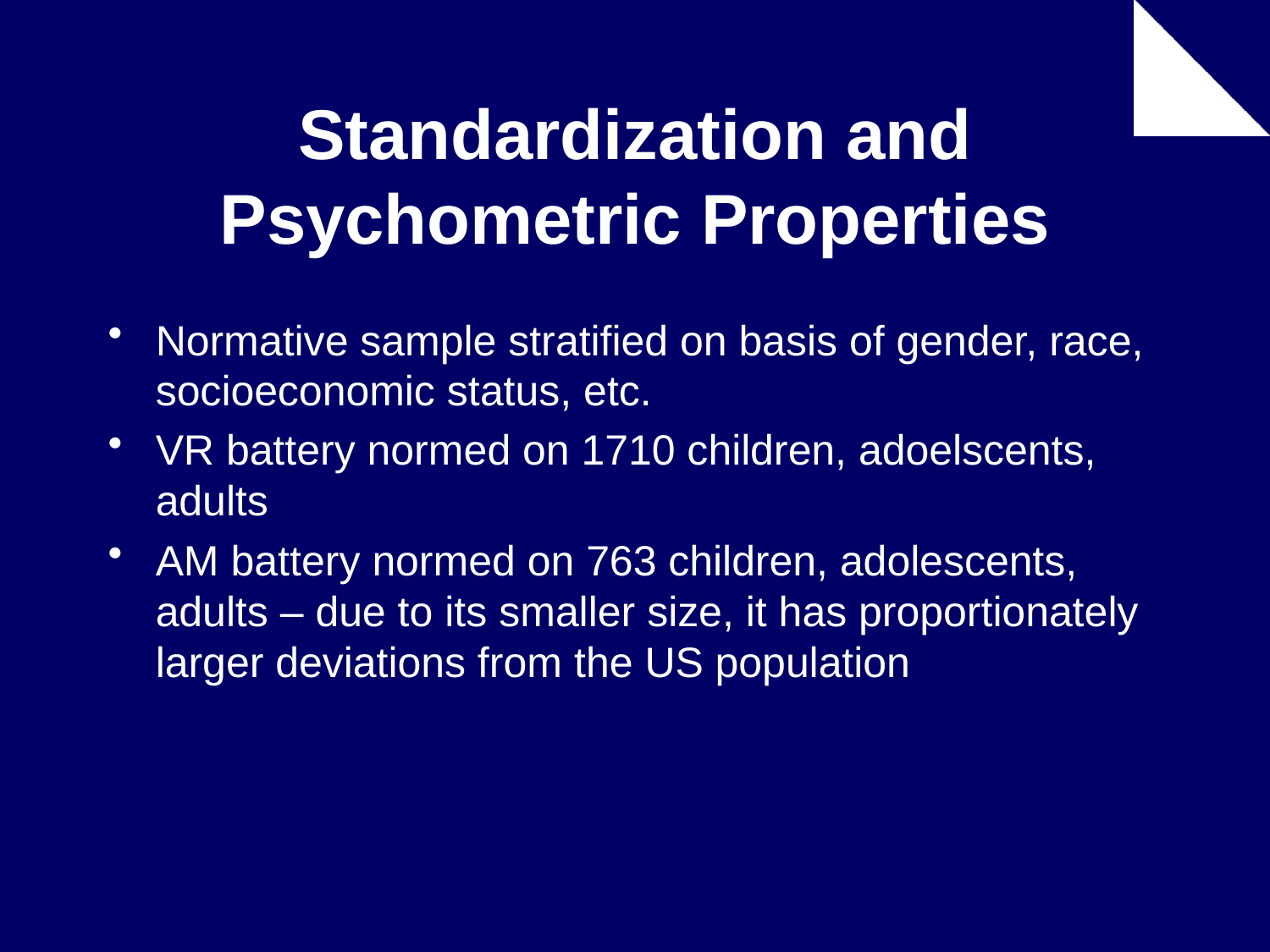

# Standardization and Psychometric Properties
Normative sample stratified on basis of gender, race, socioeconomic status, etc.
VR battery normed on 1710 children, adoelscents, adults
AM battery normed on 763 children, adolescents, adults – due to its smaller size, it has proportionately larger deviations from the US population